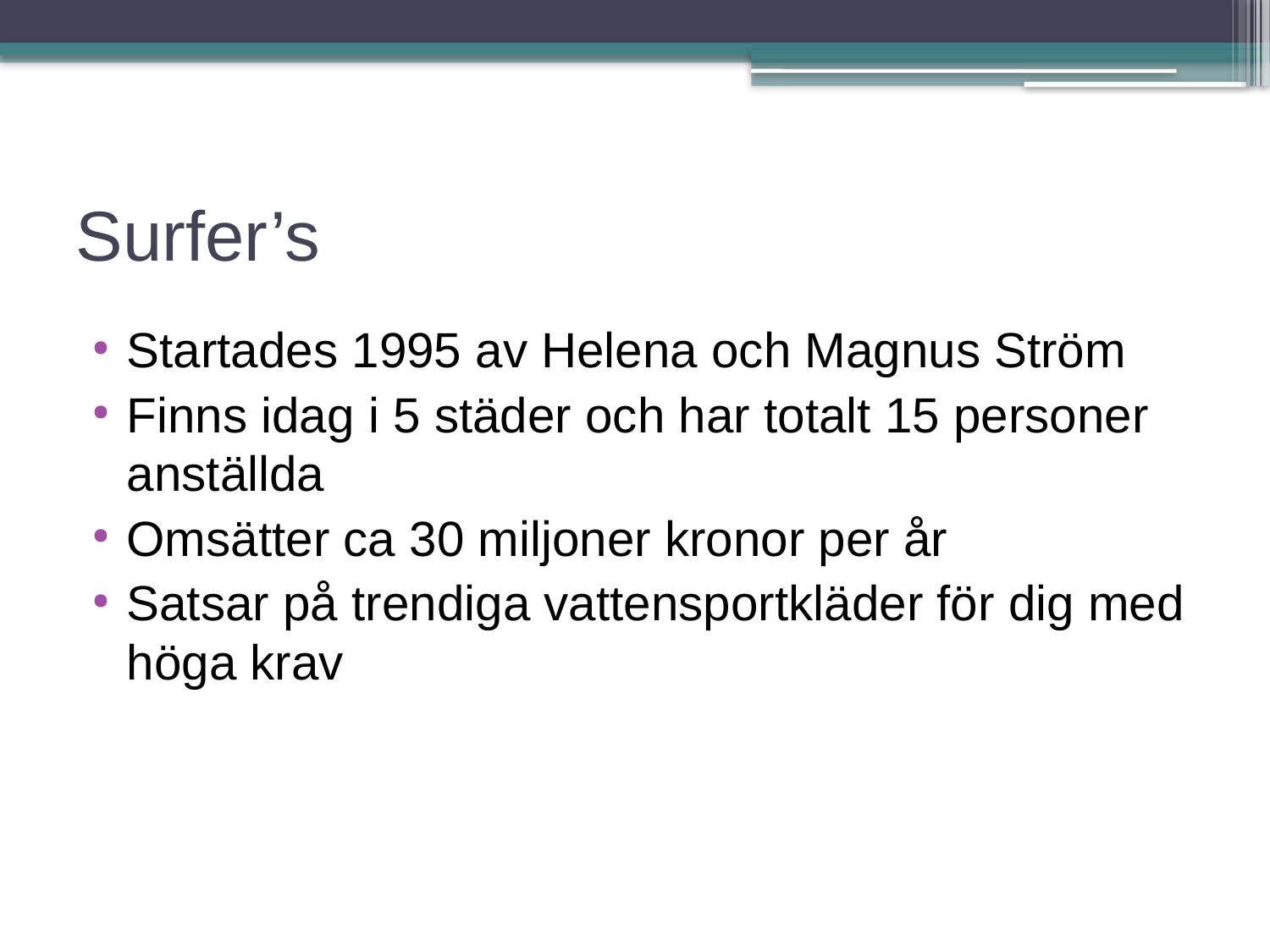

# Surfer’s
Startades 1995 av Helena och Magnus Ström
Finns idag i 5 städer och har totalt 15 personer anställda
Omsätter ca 30 miljoner kronor per år
Satsar på trendiga vattensportkläder för dig med höga krav